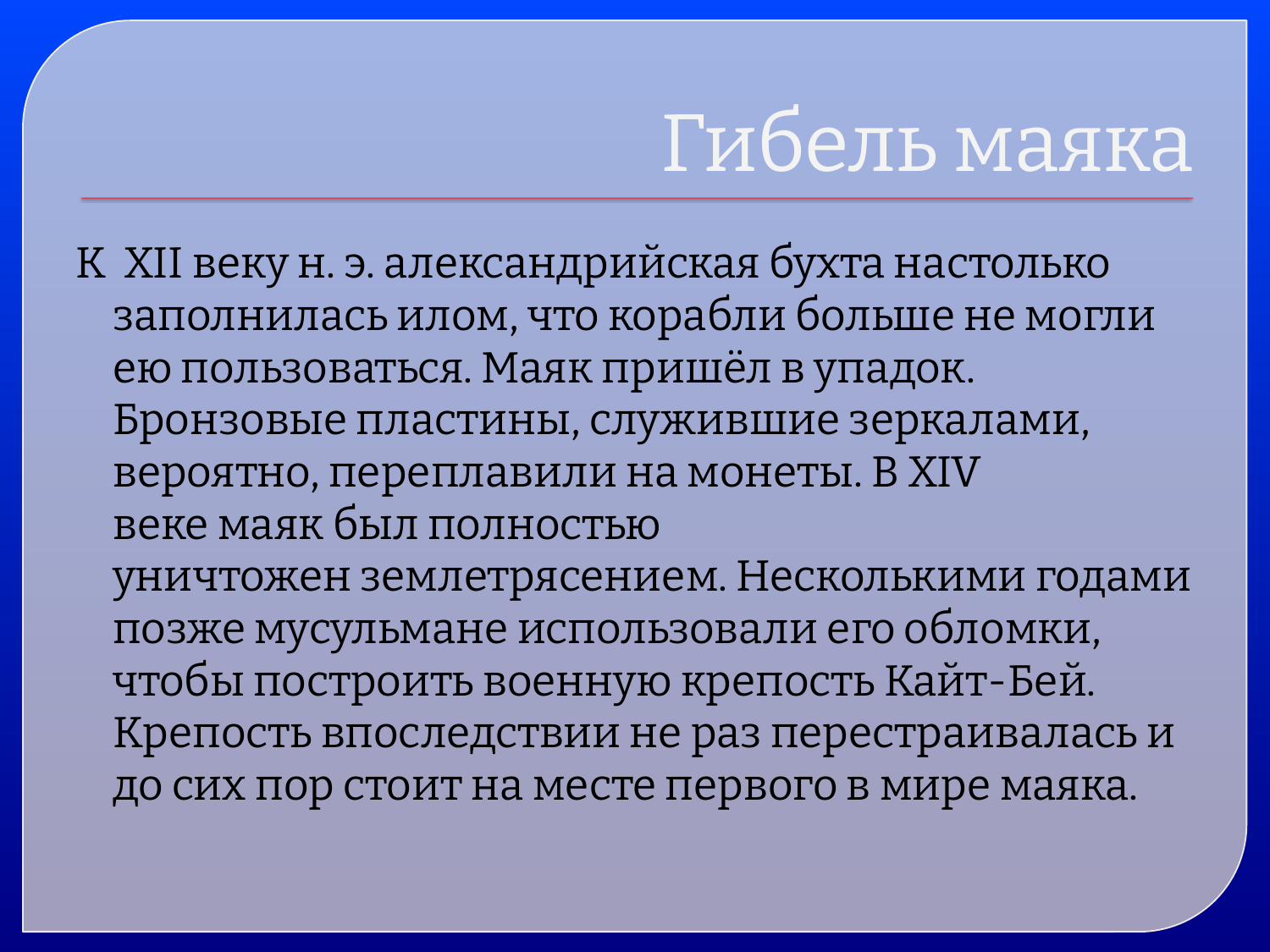

# Гибель маяка
К  XII веку н. э. александрийская бухта настолько заполнилась илом, что корабли больше не могли ею пользоваться. Маяк пришёл в упадок. Бронзовые пластины, служившие зеркалами, вероятно, переплавили на монеты. В XIV веке маяк был полностью уничтожен землетрясением. Несколькими годами позже мусульмане использовали его обломки, чтобы построить военную крепость Кайт-Бей. Крепость впоследствии не раз перестраивалась и до сих пор стоит на месте первого в мире маяка.